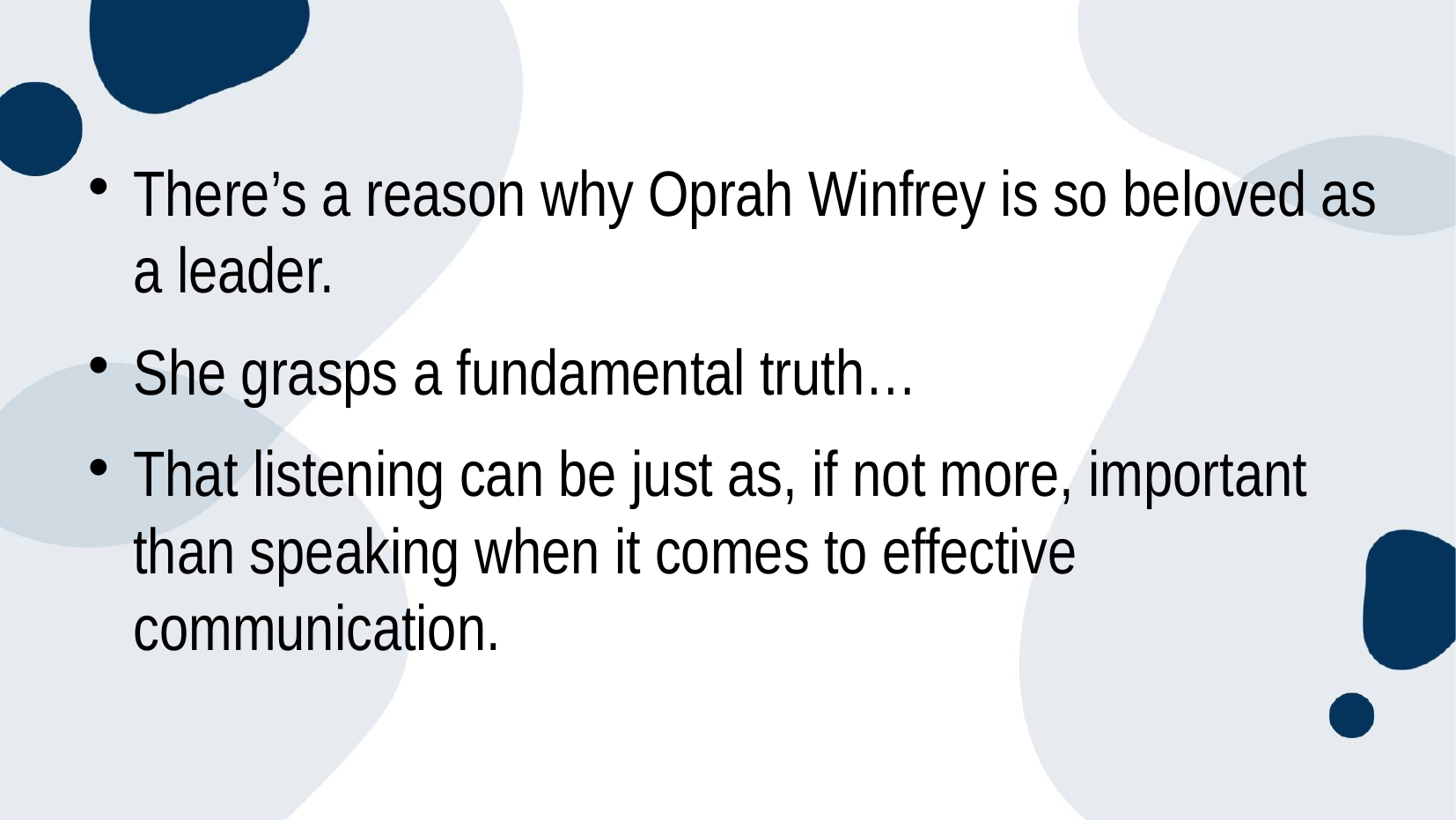

#
There’s a reason why Oprah Winfrey is so beloved as a leader.
She grasps a fundamental truth…
That listening can be just as, if not more, important than speaking when it comes to effective communication.